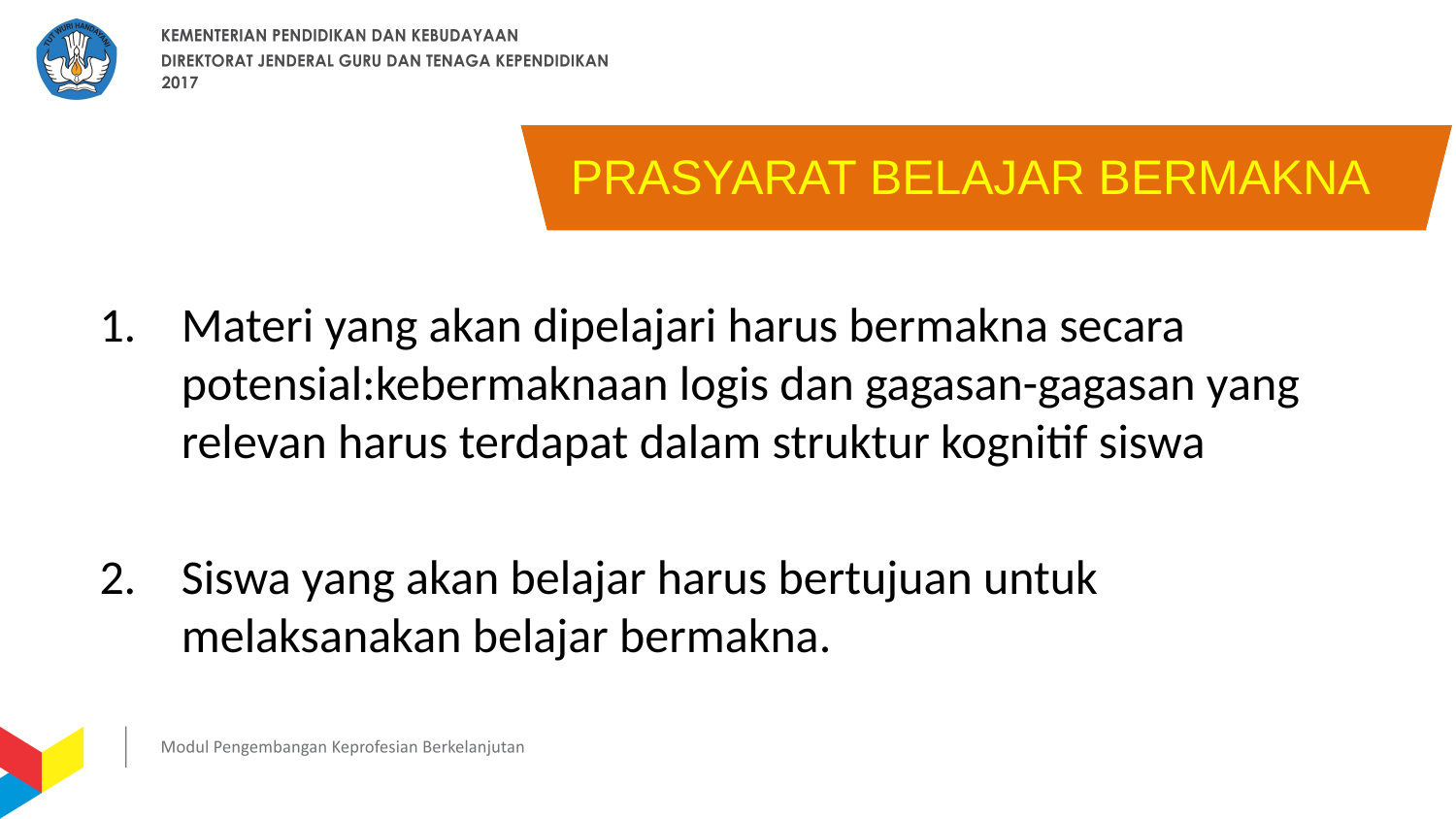

PRASYARAT BELAJAR BERMAKNA

Materi yang akan dipelajari harus bermakna secara potensial:kebermaknaan logis dan gagasan-gagasan yang relevan harus terdapat dalam struktur kognitif siswa

Siswa yang akan belajar harus bertujuan untuk melaksanakan belajar bermakna.
53